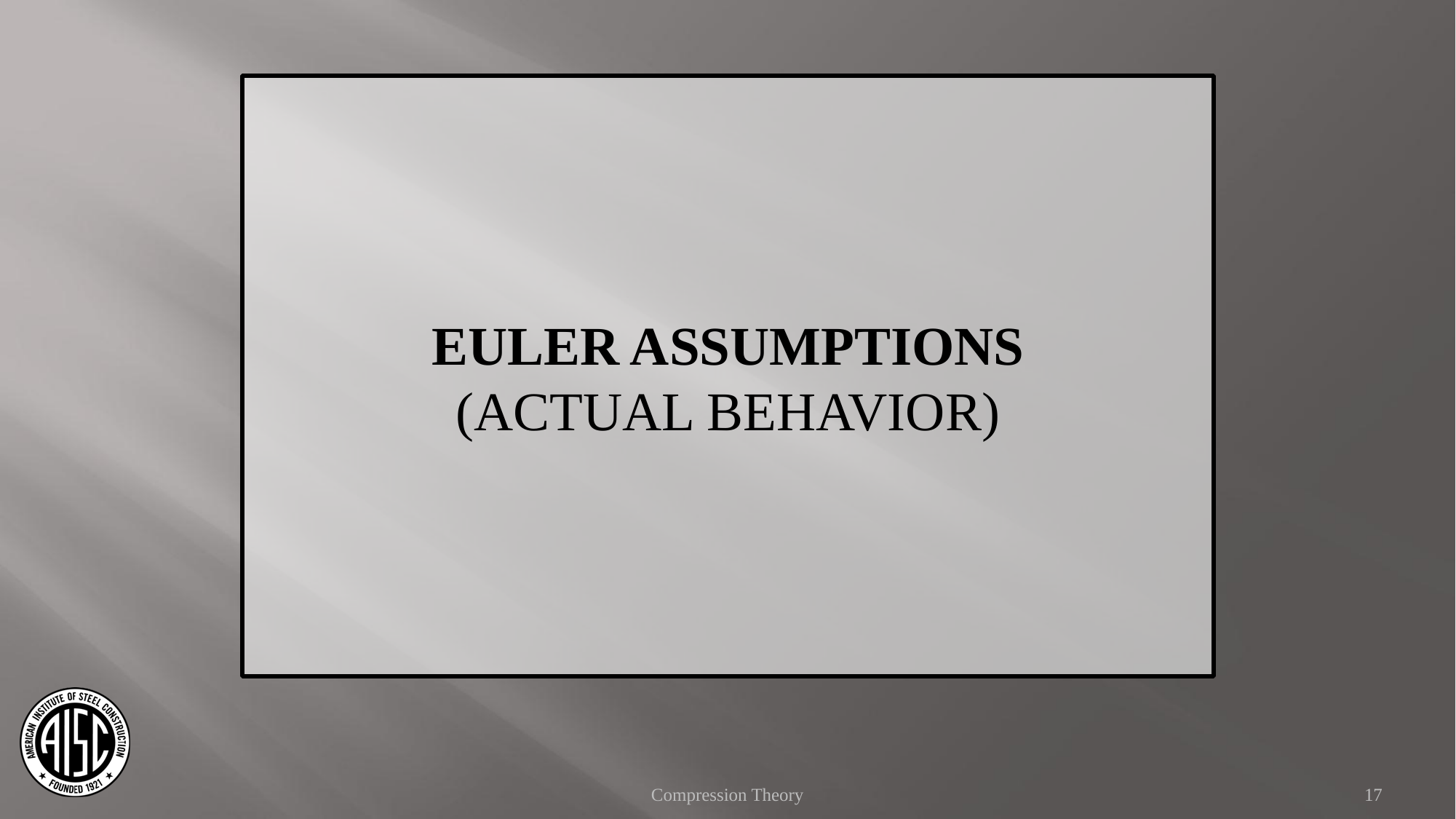

EULER ASSUMPTIONS
(ACTUAL BEHAVIOR)
Compression Theory
17